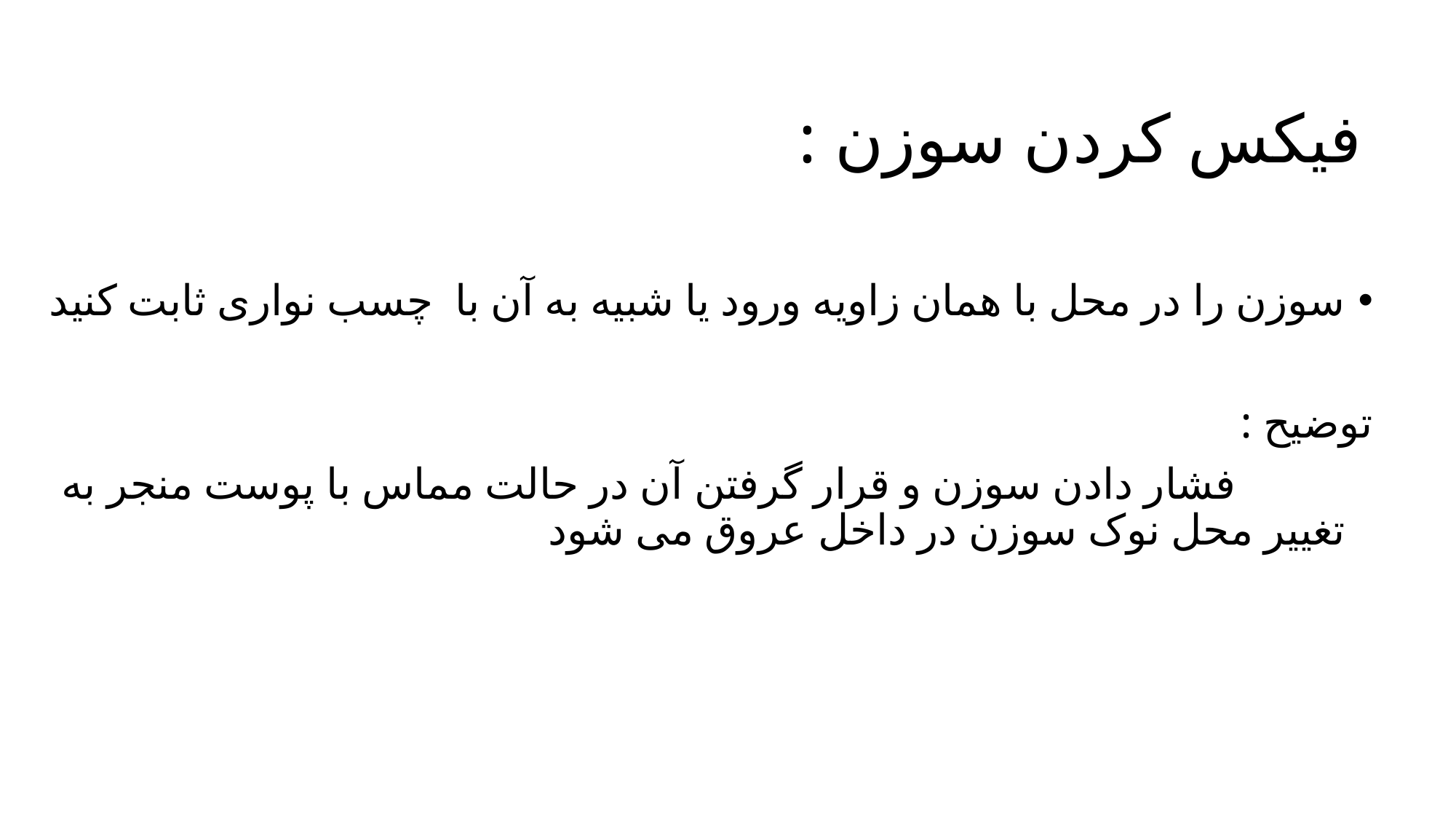

#
فیکس کردن سوزن :
سوزن را در محل با همان زاویه ورود یا شبیه به آن با  چسب نواری ثابت کنید

	توضیح :
			فشار دادن سوزن و قرار گرفتن آن در حالت مماس با پوست منجر به تغییر محل نوک سوزن در داخل عروق می شود